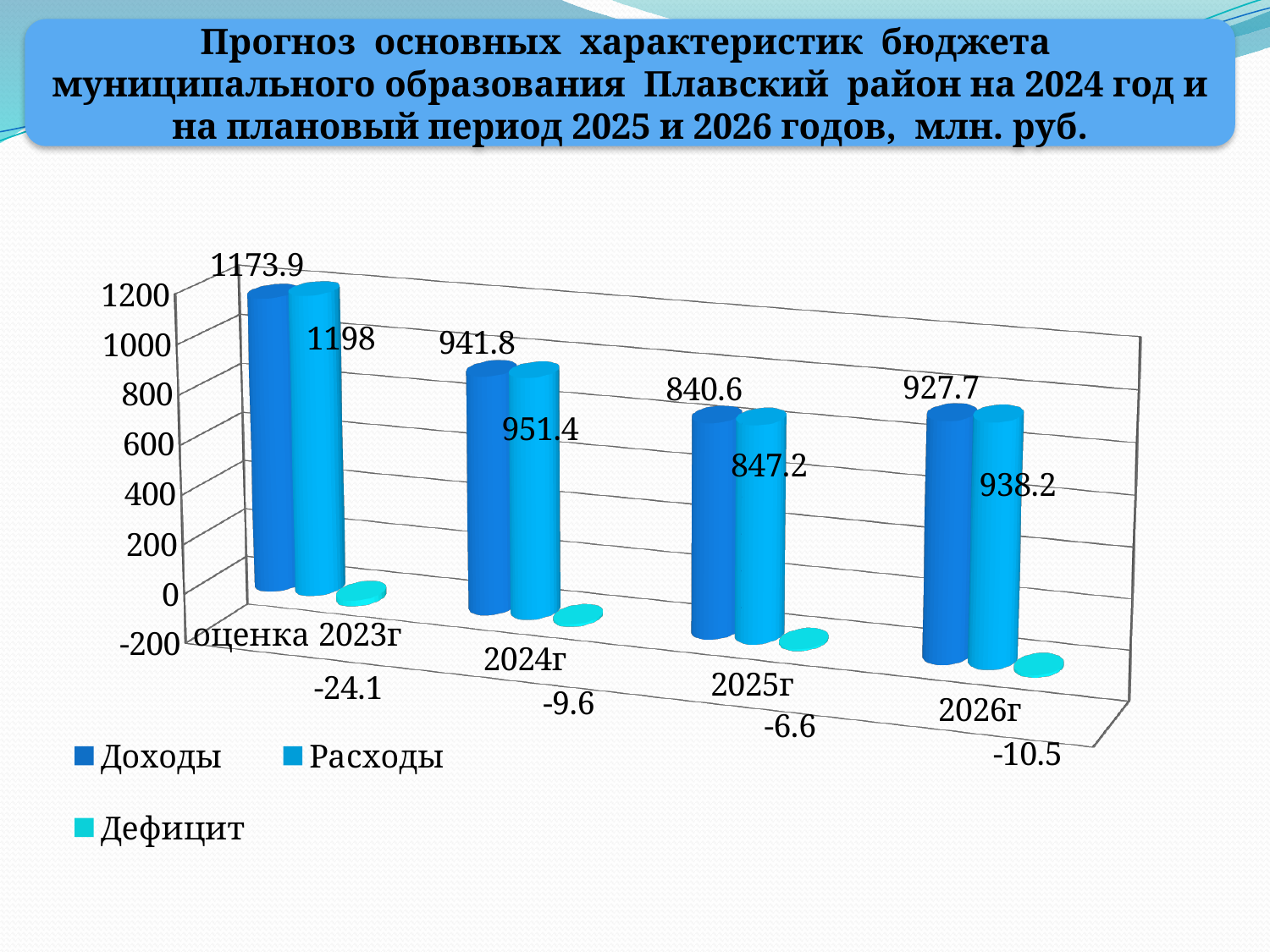

#
Прогноз  основных  характеристик  бюджета  муниципального образования  Плавский  район на 2024 год и на плановый период 2025 и 2026 годов,  млн. руб.

[unsupported chart]